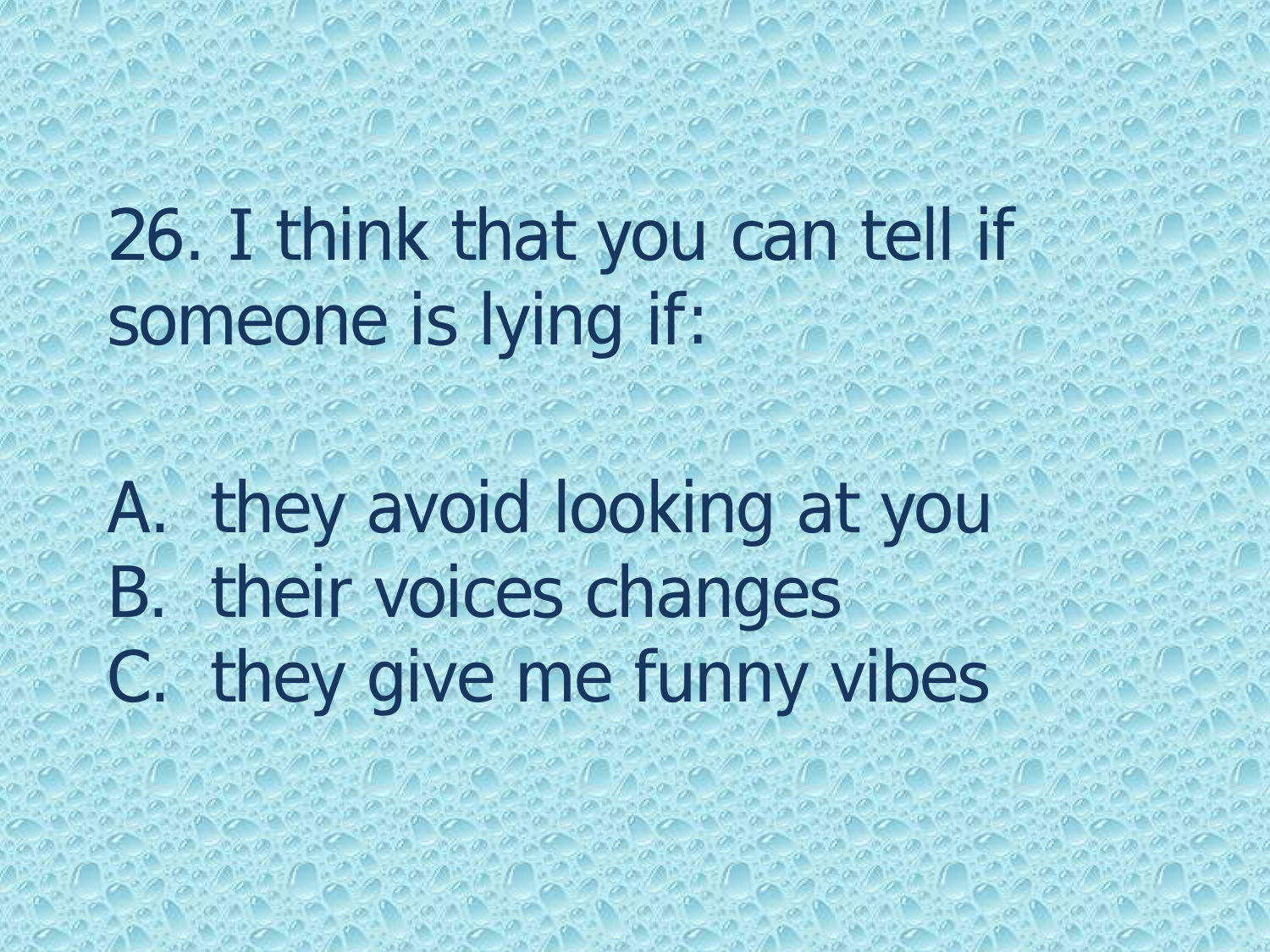

26. I think that you can tell if someone is lying if:

they avoid looking at you
their voices changes
they give me funny vibes